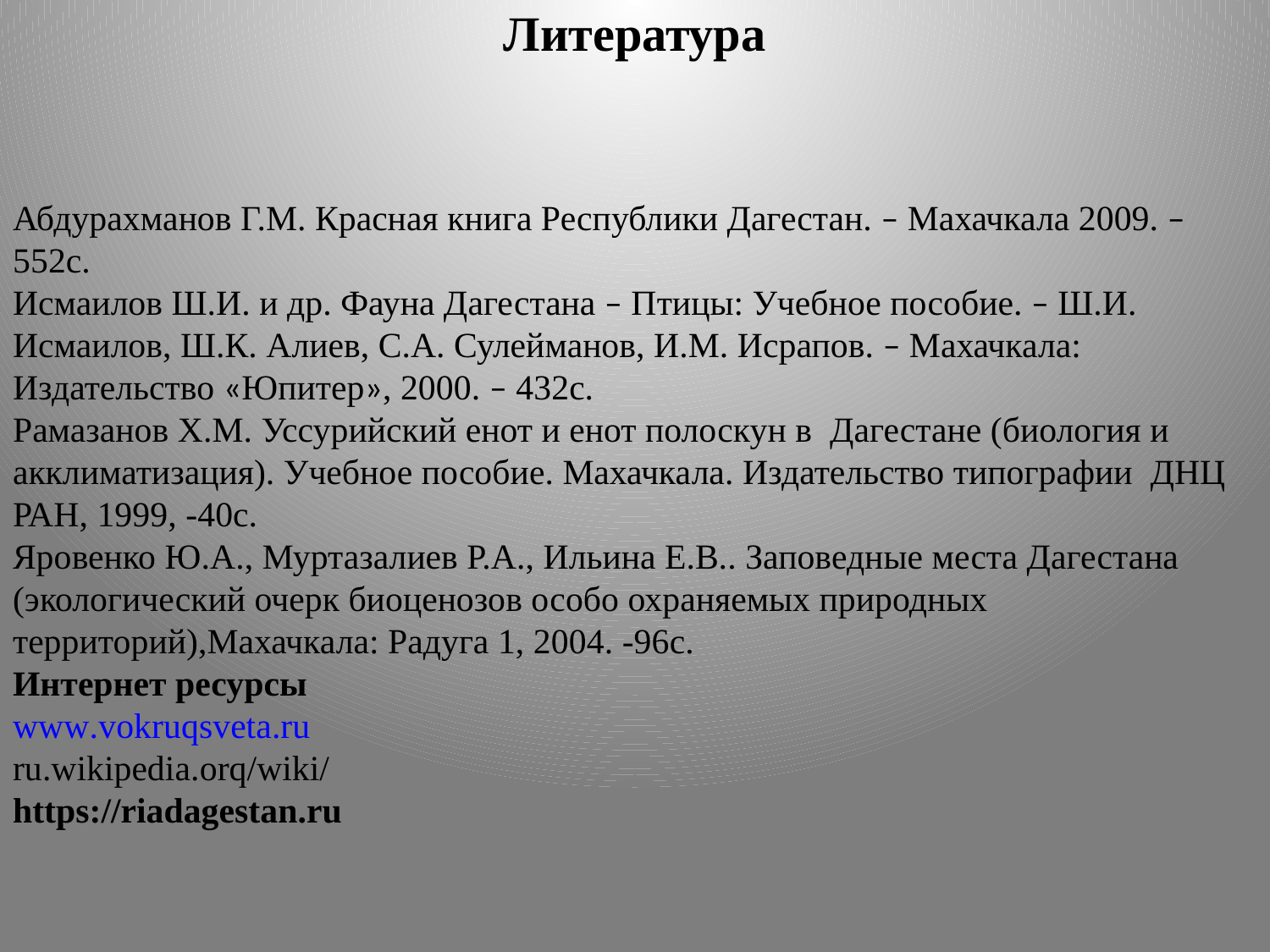

Литература
Абдурахманов Г.М. Красная книга Республики Дагестан. – Махачкала 2009. – 552с.
Исмаилов Ш.И. и др. Фауна Дагестана – Птицы: Учебное пособие. – Ш.И. Исмаилов, Ш.К. Алиев, С.А. Сулейманов, И.М. Исрапов. – Махачкала: Издательство «Юпитер», 2000. – 432с.
Рамазанов Х.М. Уссурийский енот и енот полоскун в  Дагестане (биология и акклиматизация). Учебное пособие. Махачкала. Издательство типографии  ДНЦ РАН, 1999, -40с.
Яровенко Ю.А., Муртазалиев Р.А., Ильина Е.В.. Заповедные места Дагестана (экологический очерк биоценозов особо охраняемых природных территорий),Махачкала: Радуга 1, 2004. -96с.
Интернет ресурсы
www.vokruqsveta.ru
ru.wikipedia.orq/wiki/
https://riadagestan.ru